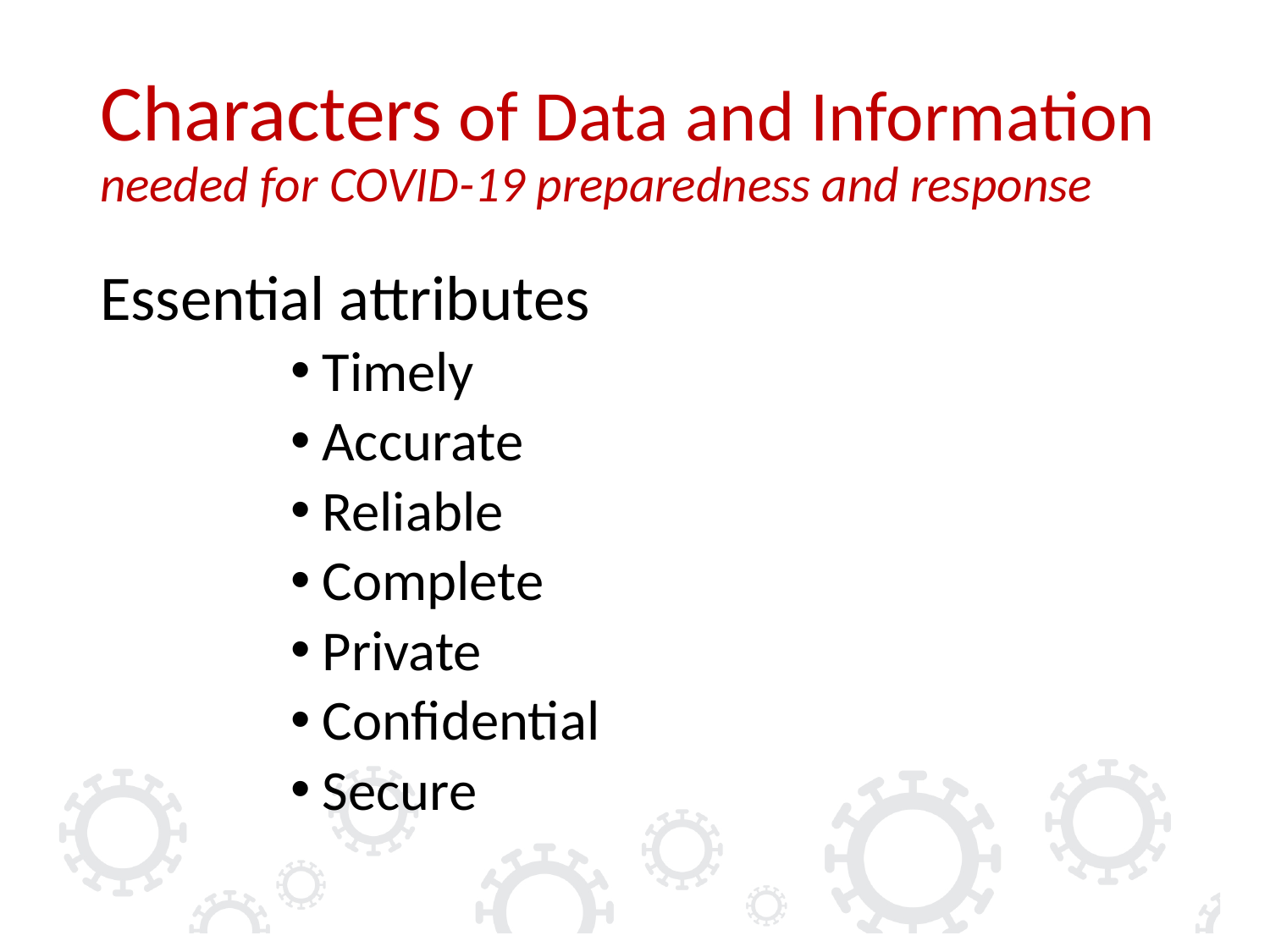

# Characters of Data and Information needed for COVID-19 preparedness and response
Essential attributes
Timely
Accurate
Reliable
Complete
Private
Confidential
Secure